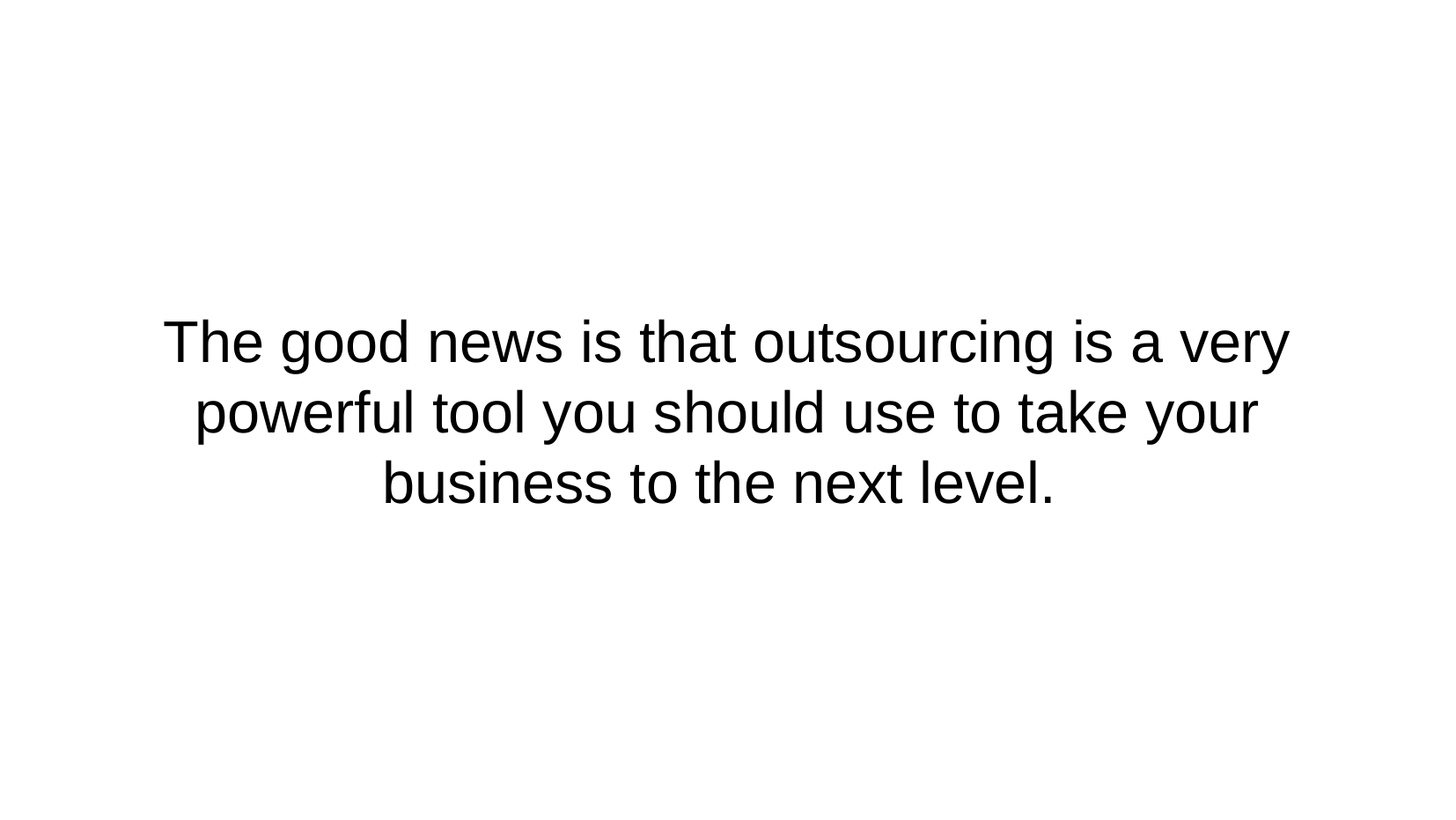

The good news is that outsourcing is a very powerful tool you should use to take your business to the next level.